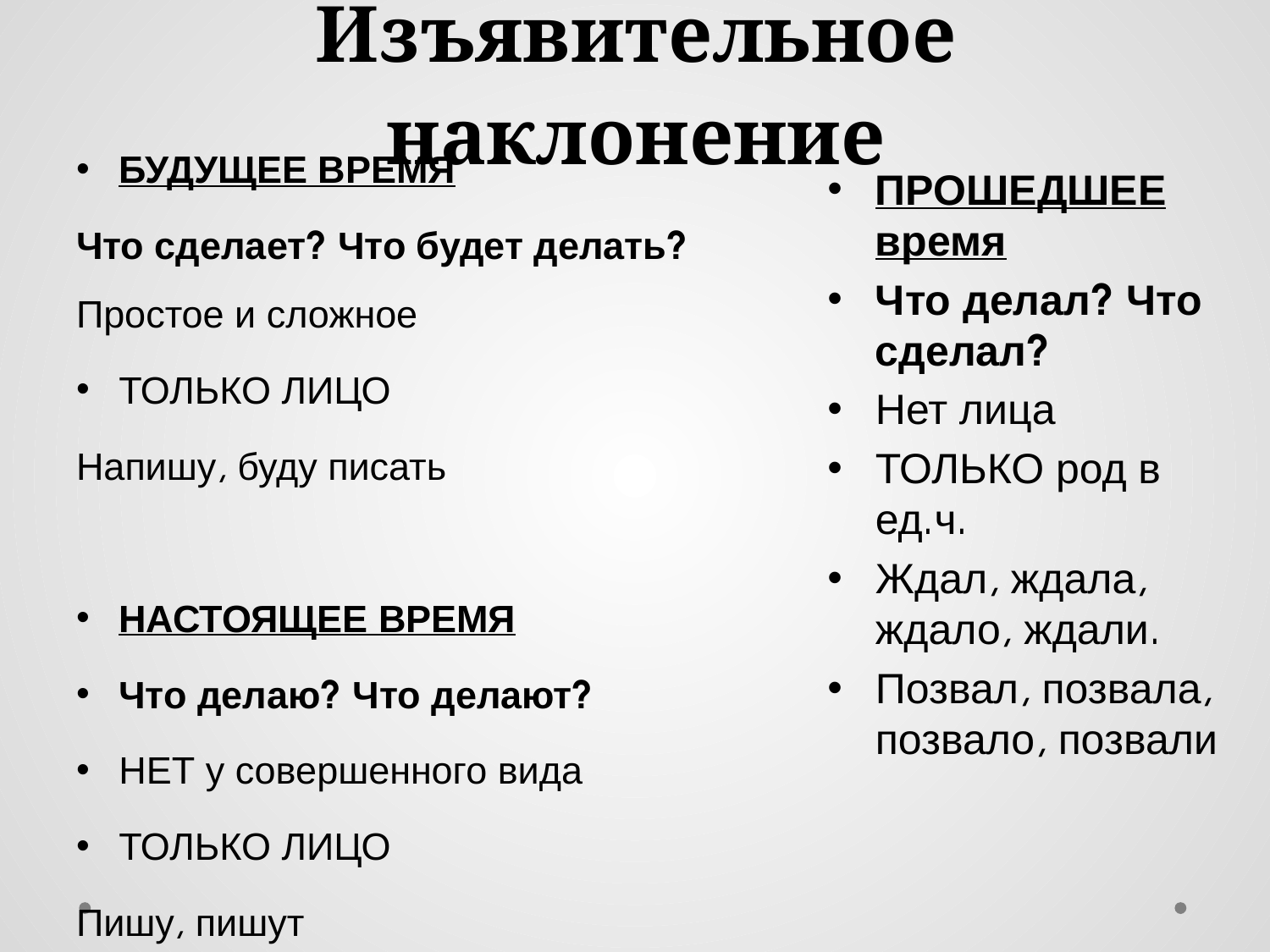

# Изъявительное наклонение
БУДУЩЕЕ ВРЕМЯ
Что сделает? Что будет делать?
Простое и сложное
ТОЛЬКО ЛИЦО
Напишу, буду писать

НАСТОЯЩЕЕ ВРЕМЯ
Что делаю? Что делают?
НЕТ у совершенного вида
ТОЛЬКО ЛИЦО
Пишу, пишут

ПРОШЕДШЕЕ время
Что делал? Что сделал?
Нет лица
ТОЛЬКО род в ед.ч.
Ждал, ждала, ждало, ждали.
Позвал, позвала, позвало, позвали